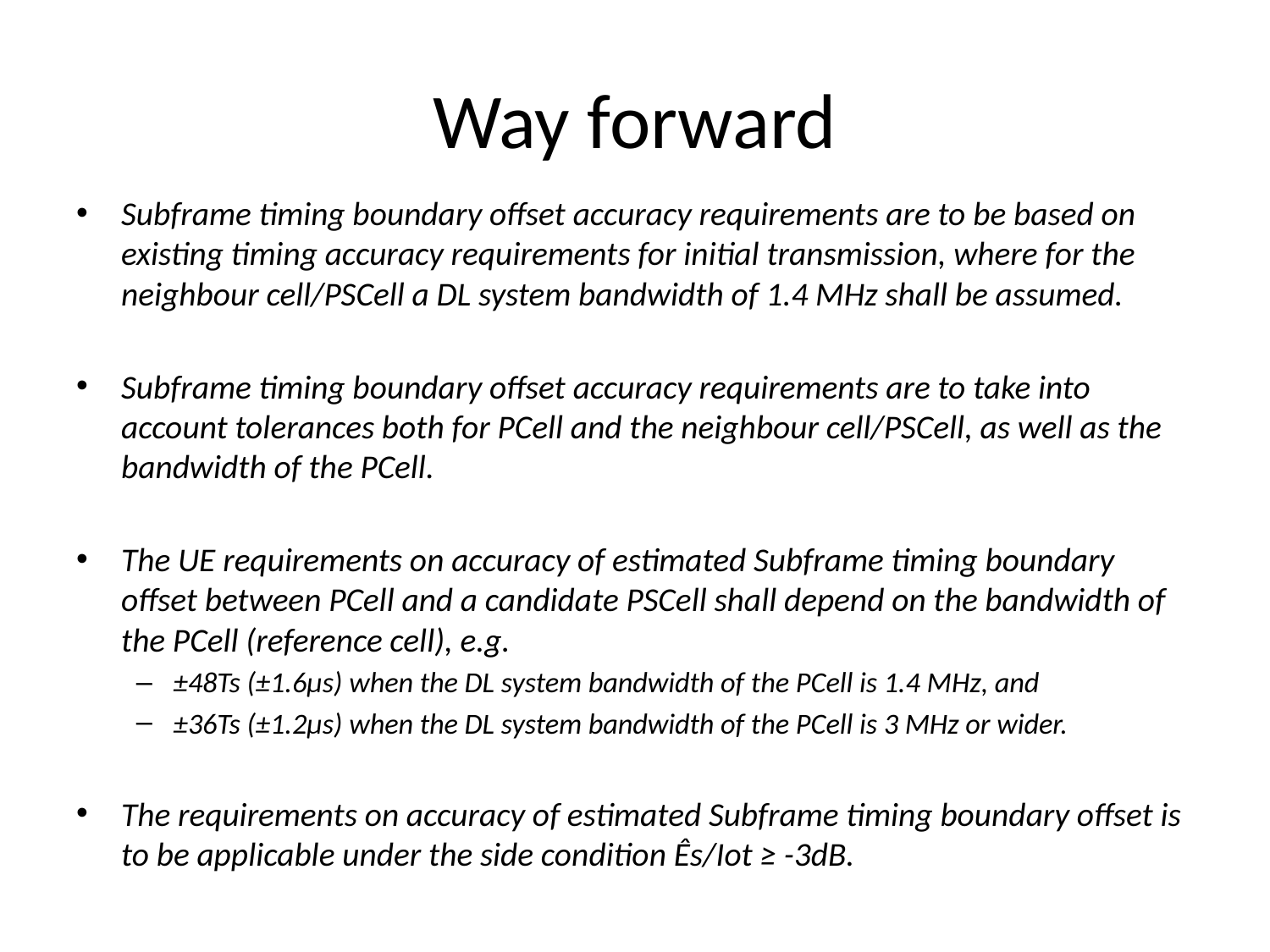

# Way forward
Subframe timing boundary offset accuracy requirements are to be based on existing timing accuracy requirements for initial transmission, where for the neighbour cell/PSCell a DL system bandwidth of 1.4 MHz shall be assumed.

Subframe timing boundary offset accuracy requirements are to take into account tolerances both for PCell and the neighbour cell/PSCell, as well as the bandwidth of the PCell.

The UE requirements on accuracy of estimated Subframe timing boundary offset between PCell and a candidate PSCell shall depend on the bandwidth of the PCell (reference cell), e.g.
±48Ts (±1.6µs) when the DL system bandwidth of the PCell is 1.4 MHz, and
±36Ts (±1.2µs) when the DL system bandwidth of the PCell is 3 MHz or wider.

The requirements on accuracy of estimated Subframe timing boundary offset is to be applicable under the side condition Ês/Iot ≥ -3dB.